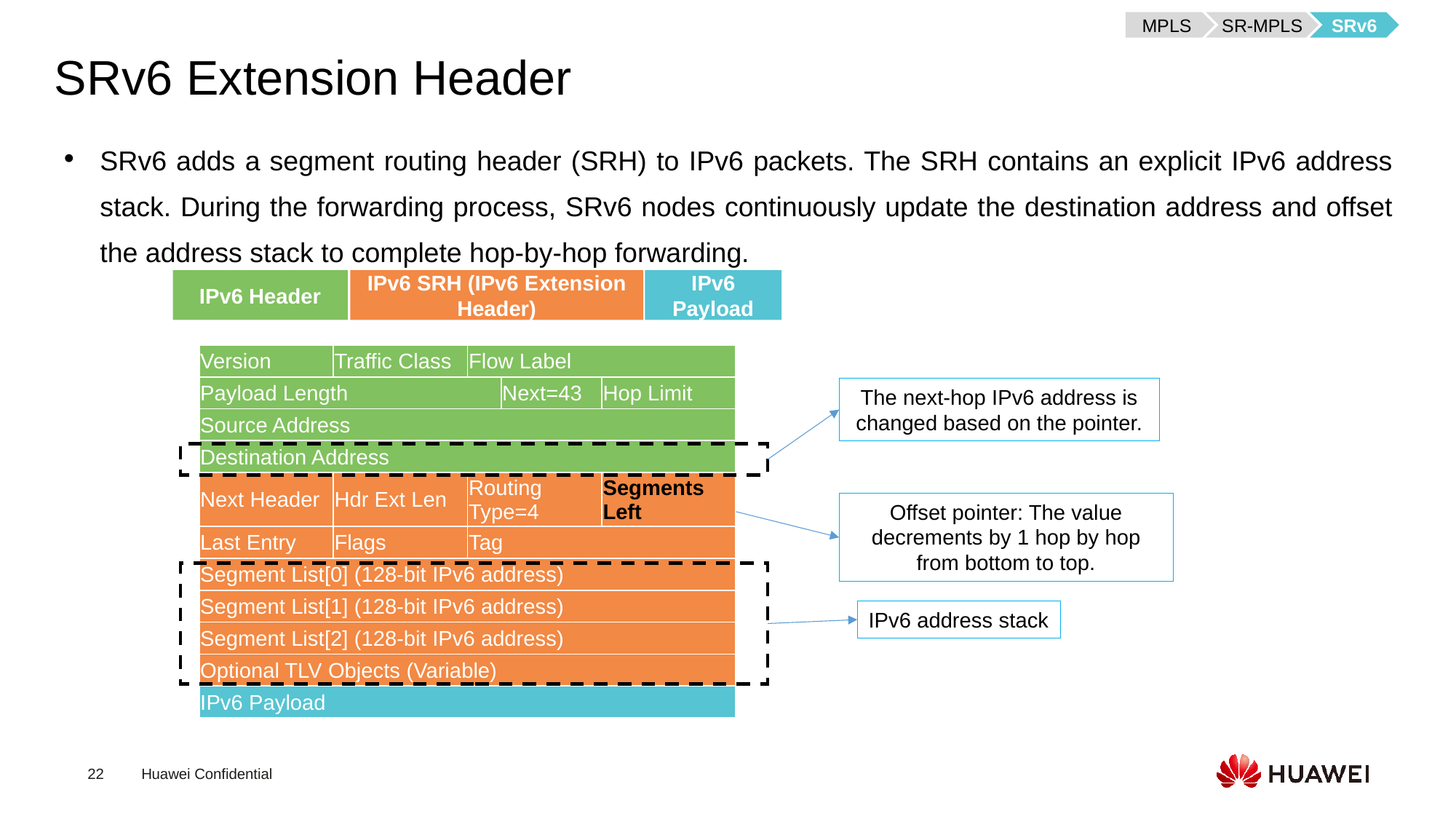

MPLS
SR-MPLS
SRv6
# SRv6 Extension Header
SRv6 adds a segment routing header (SRH) to IPv6 packets. The SRH contains an explicit IPv6 address stack. During the forwarding process, SRv6 nodes continuously update the destination address and offset the address stack to complete hop-by-hop forwarding.

IPv6 Payload
IPv6 Header
IPv6 SRH (IPv6 Extension Header)

| Version | Traffic Class | Flow Label |  |  |
| --- | --- | --- | --- | --- |
| Payload Length |  |  | Next=43 | Hop Limit |
| Source Address |  |  |  |  |
| Destination Address |  |  |  |  |
| Next Header | Hdr Ext Len | Routing Type=4 |  | Segments Left |
| Last Entry | Flags | Tag |  |  |
| Segment List[0] (128-bit IPv6 address) |  |  |  |  |
| Segment List[1] (128-bit IPv6 address) |  |  |  |  |
| Segment List[2] (128-bit IPv6 address) |  |  |  |  |
| Optional TLV Objects (Variable) |  |  |  |  |
| IPv6 Payload |  |  |  |  |
The next-hop IPv6 address is changed based on the pointer.

Offset pointer: The value decrements by 1 hop by hop from bottom to top.

IPv6 address stack